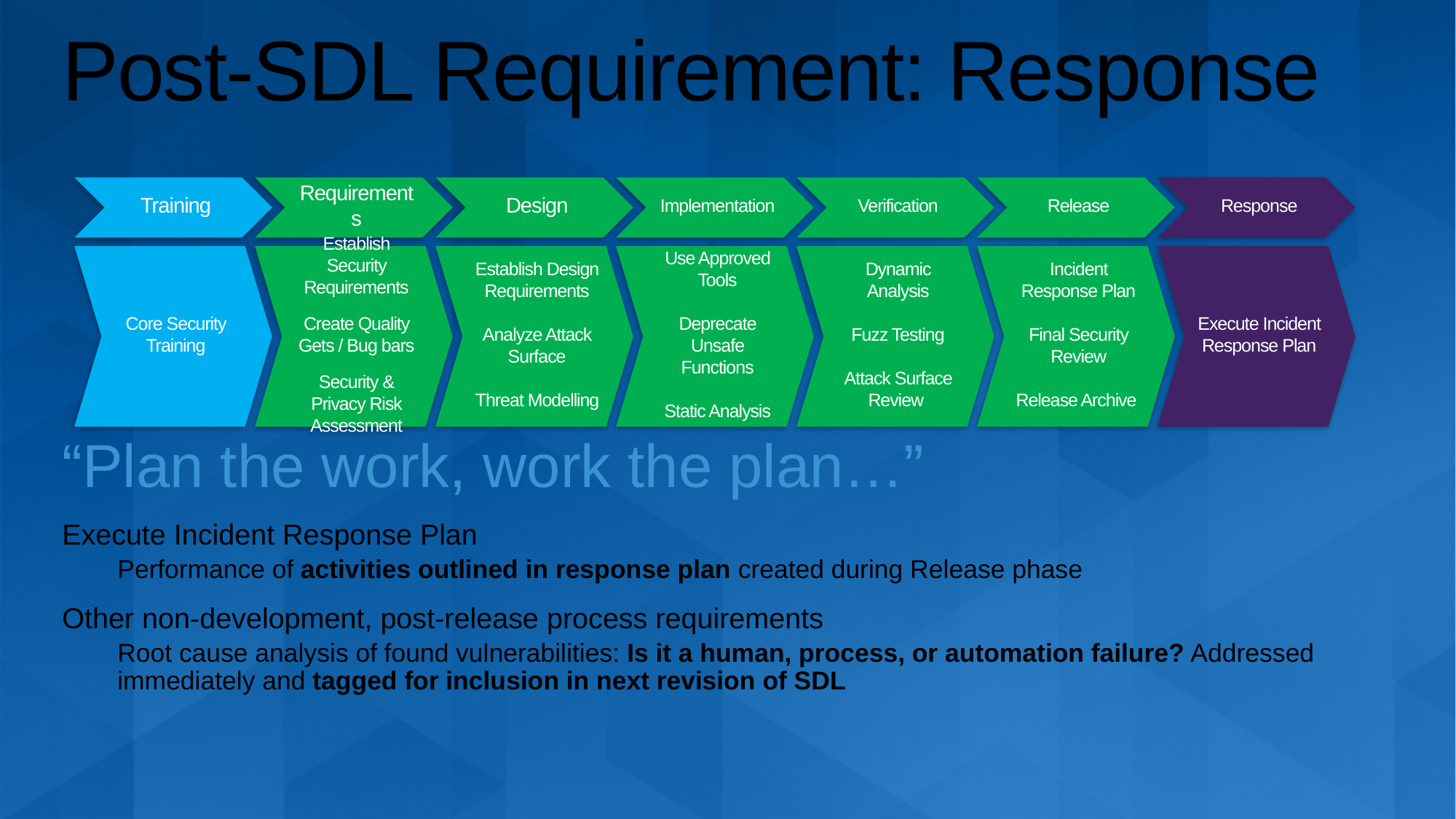

# Post-SDL Requirement: Response
Training
Requirements
Design
Implementation
Verification
Release
Response
Core Security Training
Establish Security Requirements

Create Quality Gets / Bug bars

Security & Privacy Risk Assessment
Establish Design Requirements

Analyze Attack Surface

Threat Modelling
Use Approved Tools

Deprecate Unsafe Functions

Static Analysis
Dynamic Analysis

Fuzz Testing

Attack Surface Review
Incident Response Plan

Final Security Review

Release Archive
Execute Incident Response Plan
“Plan the work, work the plan…”

Execute Incident Response Plan
Performance of activities outlined in response plan created during Release phase

Other non-development, post-release process requirements
Root cause analysis of found vulnerabilities: Is it a human, process, or automation failure? Addressed immediately and tagged for inclusion in next revision of SDL